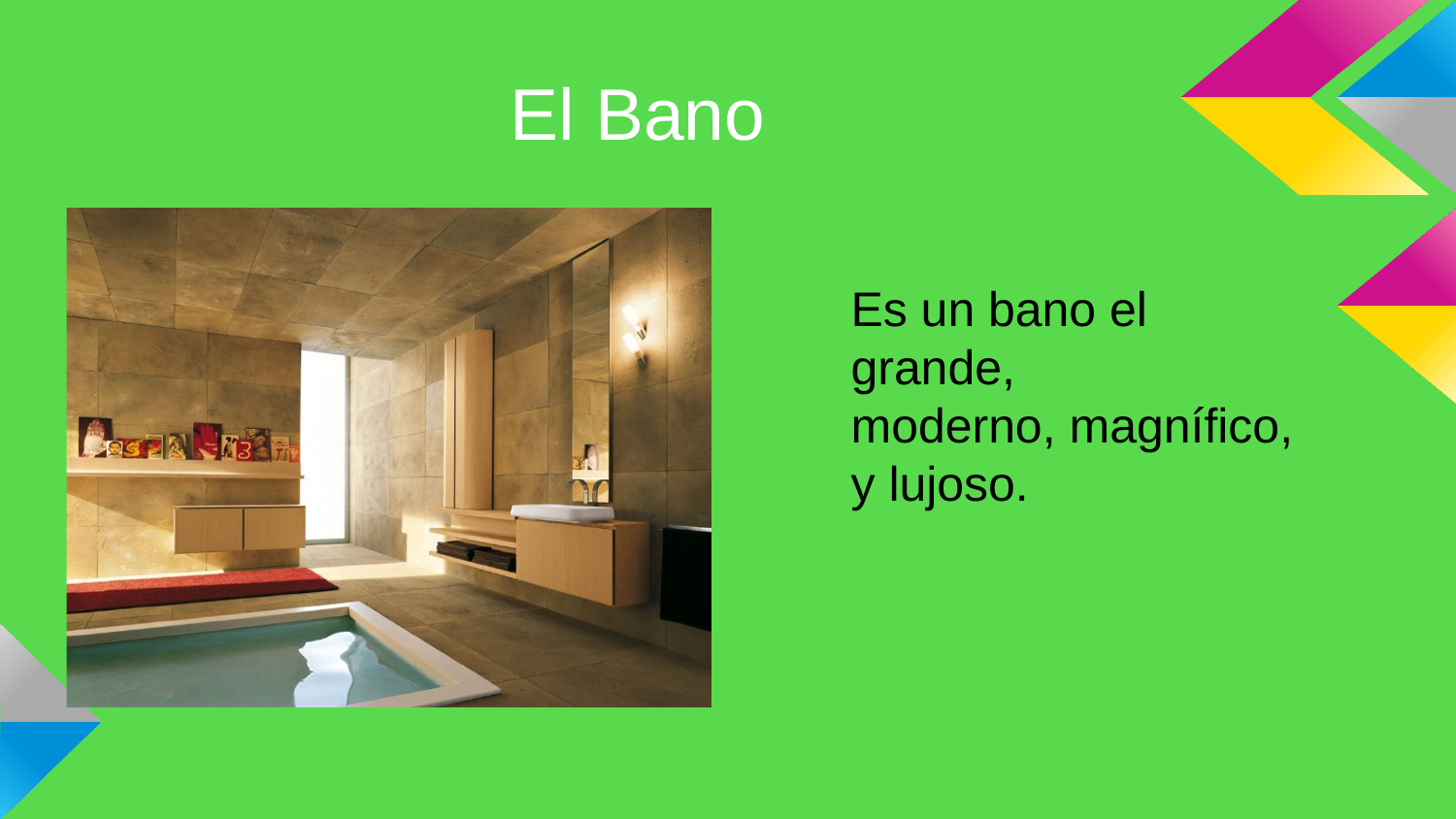

# El Bano

Es un bano el grande,
moderno, magnífico, y lujoso.